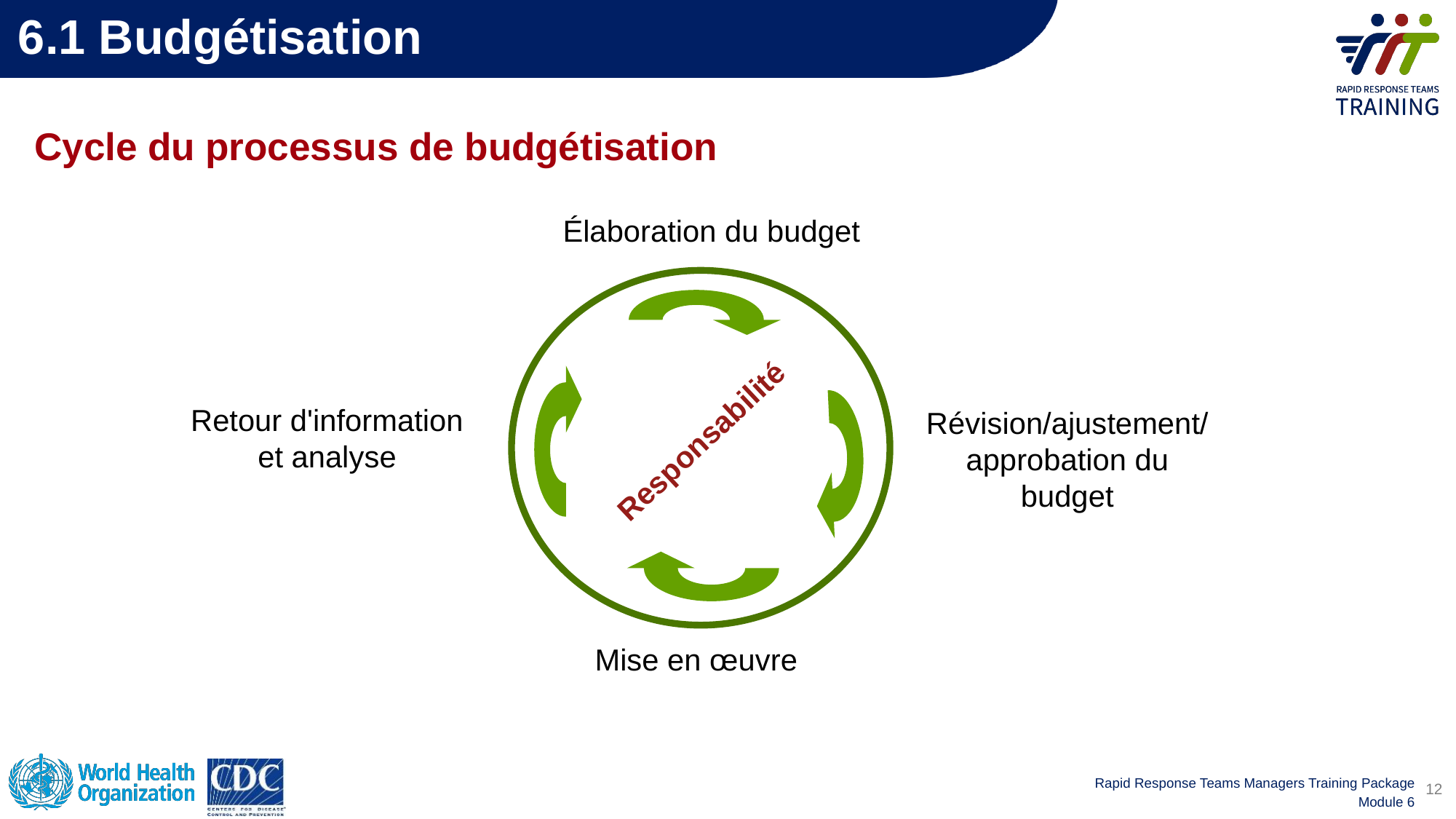

6.1 Budgétisation
Cycle du processus de budgétisation

Élaboration du budget

Retour d'information et analyse
Révision/ajustement/
approbation du budget

Mise en œuvre
Responsabilité

12